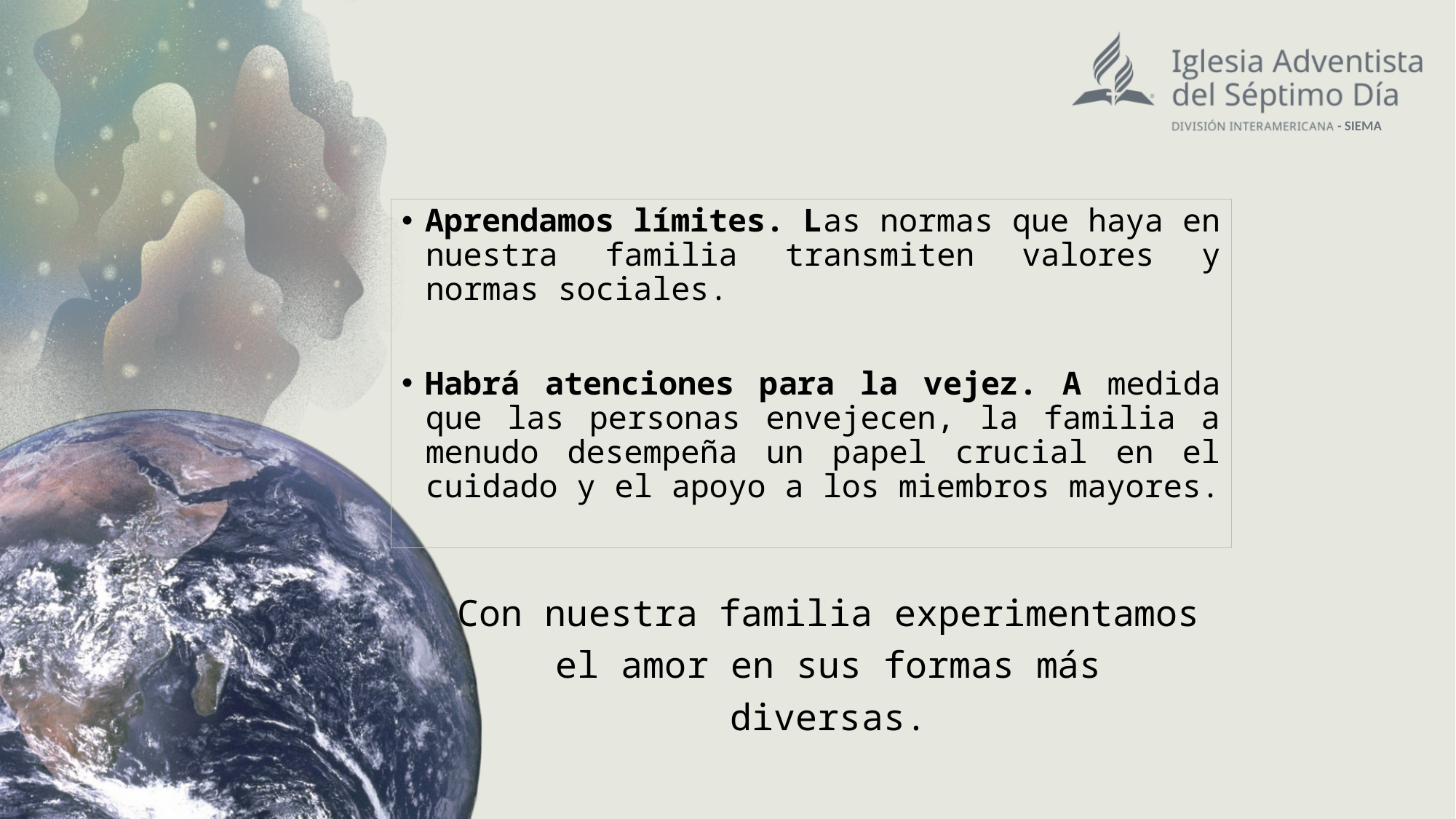

- SIEMA
Aprendamos límites. Las normas que haya en nuestra familia transmiten valores y normas sociales.

Habrá atenciones para la vejez. A medida que las personas envejecen, la familia a menudo desempeña un papel crucial en el cuidado y el apoyo a los miembros mayores.
Con nuestra familia experimentamos el amor en sus formas más diversas.